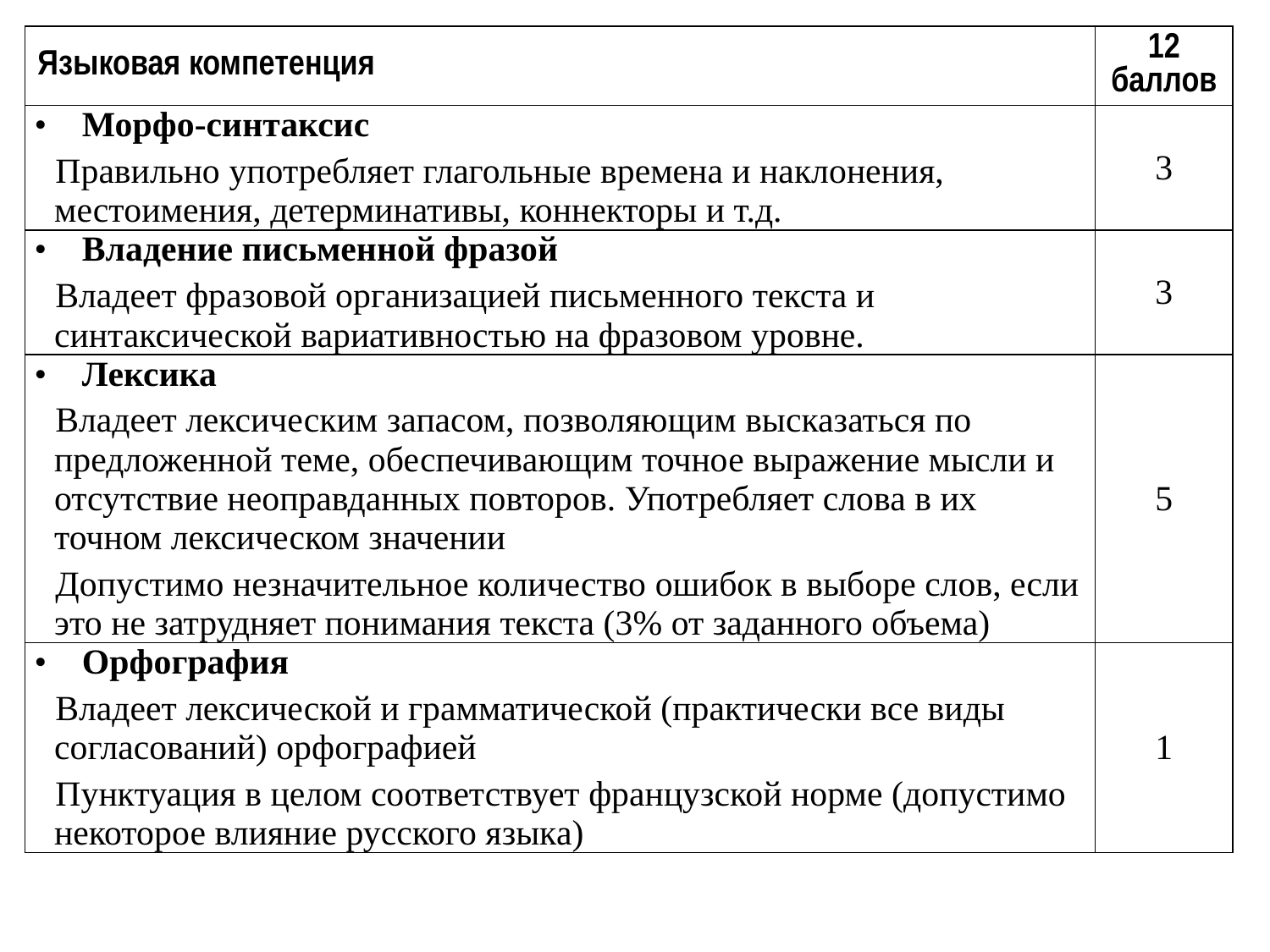

| Языковая компетенция | 12 баллов |
| --- | --- |
| Морфо-синтаксис Правильно употребляет глагольные времена и наклонения, местоимения, детерминативы, коннекторы и т.д. | 3 |
| Владение письменной фразой Владеет фразовой организацией письменного текста и синтаксической вариативностью на фразовом уровне. | 3 |
| Лексика Владеет лексическим запасом, позволяющим высказаться по предложенной теме, обеспечивающим точное выражение мысли и отсутствие неоправданных повторов. Употребляет слова в их точном лексическом значении Допустимо незначительное количество ошибок в выборе слов, если это не затрудняет понимания текста (3% от заданного объема) | 5 |
| Орфография Владеет лексической и грамматической (практически все виды согласований) орфографией Пунктуация в целом соответствует французской норме (допустимо некоторое влияние русского языка) | 1 |